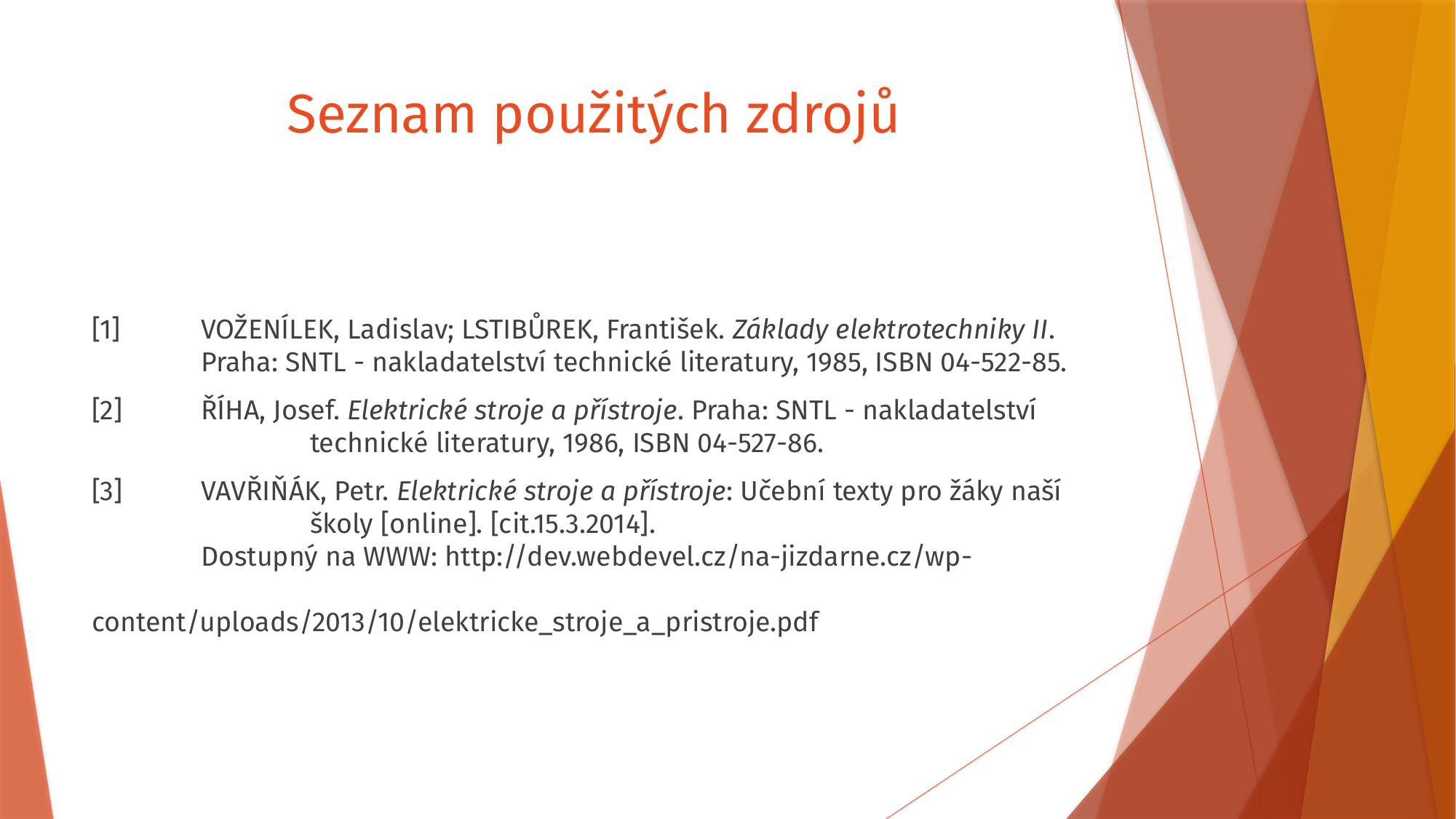

# Seznam použitých zdrojů

[1]	VOŽENÍLEK, Ladislav; LSTIBŮREK, František. Základy elektrotechniky II. 	    	Praha: SNTL - nakladatelství technické literatury, 1985, ISBN 04-522-85.
[2]	ŘÍHA, Josef. Elektrické stroje a přístroje. Praha: SNTL - nakladatelství 	   	    	technické literatury, 1986, ISBN 04-527-86.
[3]	VAVŘIŇÁK, Petr. Elektrické stroje a přístroje: Učební texty pro žáky naší    	    	školy [online]. [cit.15.3.2014].
	Dostupný na WWW: http://dev.webdevel.cz/na-jizdarne.cz/wp-			    	content/uploads/2013/10/elektricke_stroje_a_pristroje.pdf